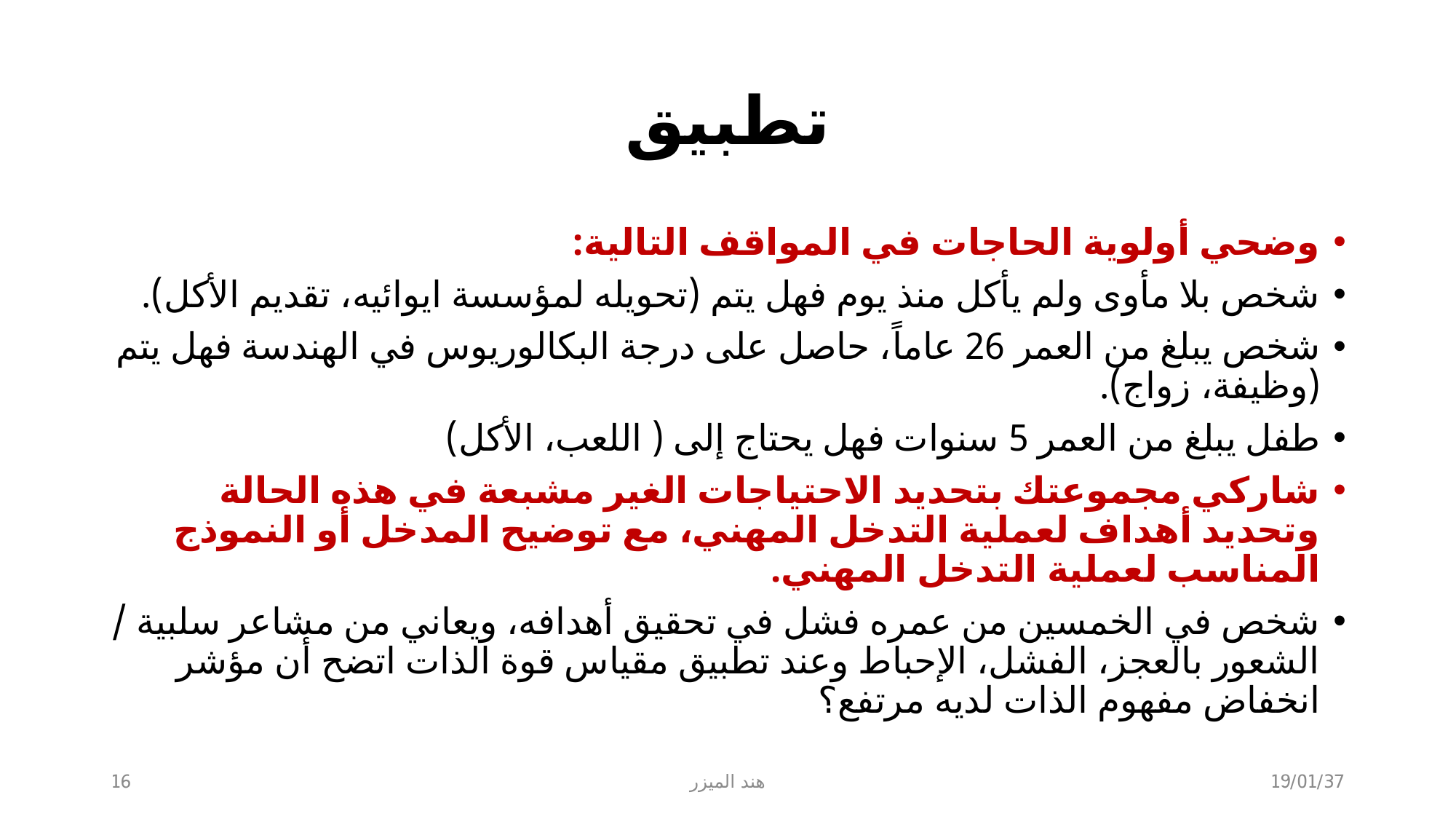

# تطبيق
وضحي أولوية الحاجات في المواقف التالية:
شخص بلا مأوى ولم يأكل منذ يوم فهل يتم (تحويله لمؤسسة ايوائيه، تقديم الأكل).
شخص يبلغ من العمر 26 عاماً، حاصل على درجة البكالوريوس في الهندسة فهل يتم (وظيفة، زواج).
طفل يبلغ من العمر 5 سنوات فهل يحتاج إلى ( اللعب، الأكل)
شاركي مجموعتك بتحديد الاحتياجات الغير مشبعة في هذه الحالة وتحديد أهداف لعملية التدخل المهني، مع توضيح المدخل أو النموذج المناسب لعملية التدخل المهني.
شخص في الخمسين من عمره فشل في تحقيق أهدافه، ويعاني من مشاعر سلبية / الشعور بالعجز، الفشل، الإحباط وعند تطبيق مقياس قوة الذات اتضح أن مؤشر انخفاض مفهوم الذات لديه مرتفع؟
16
هند الميزر
19/01/37